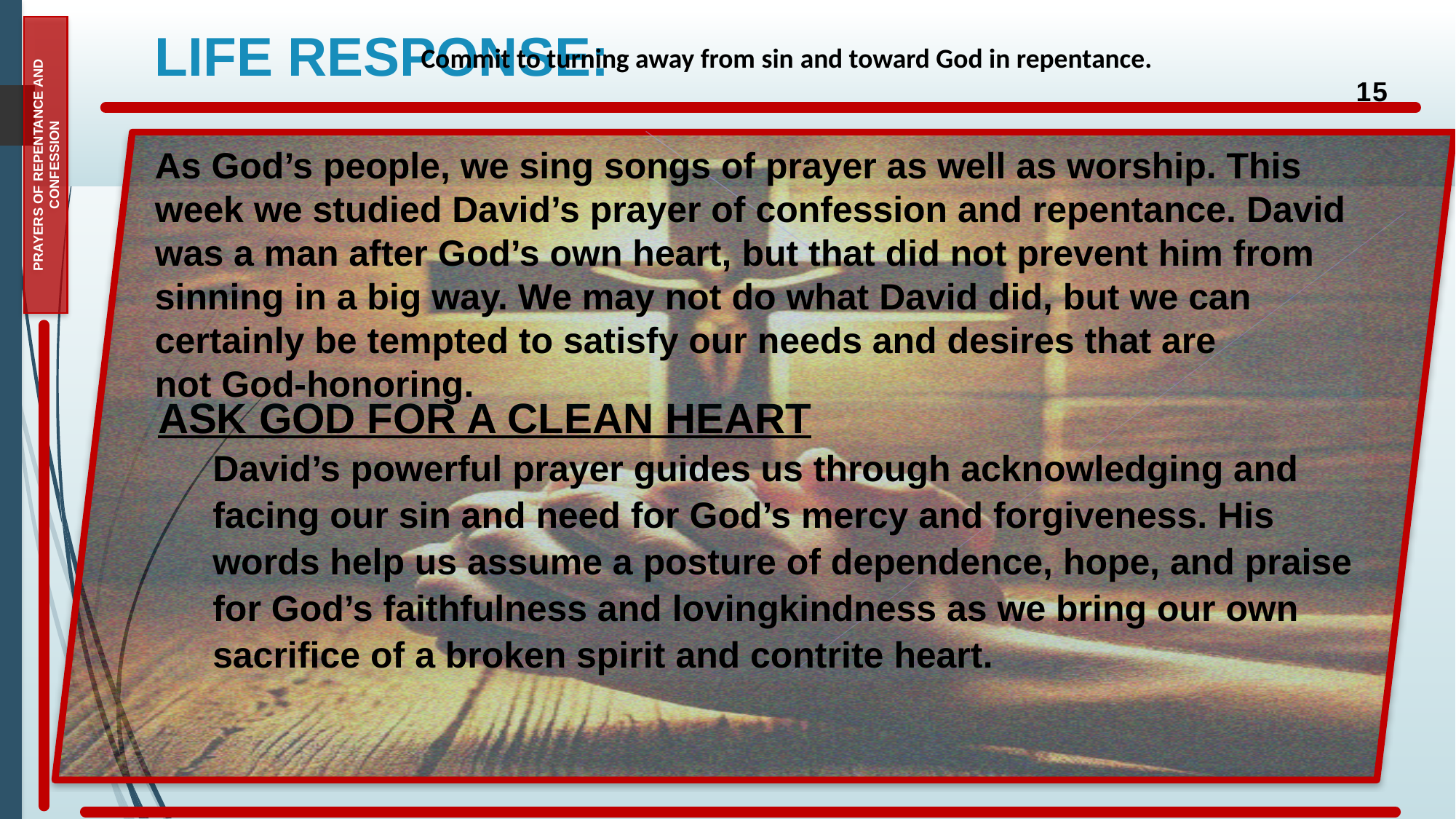

Life Response:
Commit to turning away from sin and toward God in repentance.
15

As God’s people, we sing songs of prayer as well as worship. This week we studied David’s prayer of confession and repentance. David was a man after God’s own heart, but that did not prevent him from sinning in a big way. We may not do what David did, but we can certainly be tempted to satisfy our needs and desires that are not God-honoring.
Ask God for a Clean Heart
David’s powerful prayer guides us through acknowledging and facing our sin and need for God’s mercy and forgiveness. His words help us assume a posture of dependence, hope, and praise for God’s faithfulness and lovingkindness as we bring our own sacrifice of a broken spirit and contrite heart.
Prayers of Repentance and confession